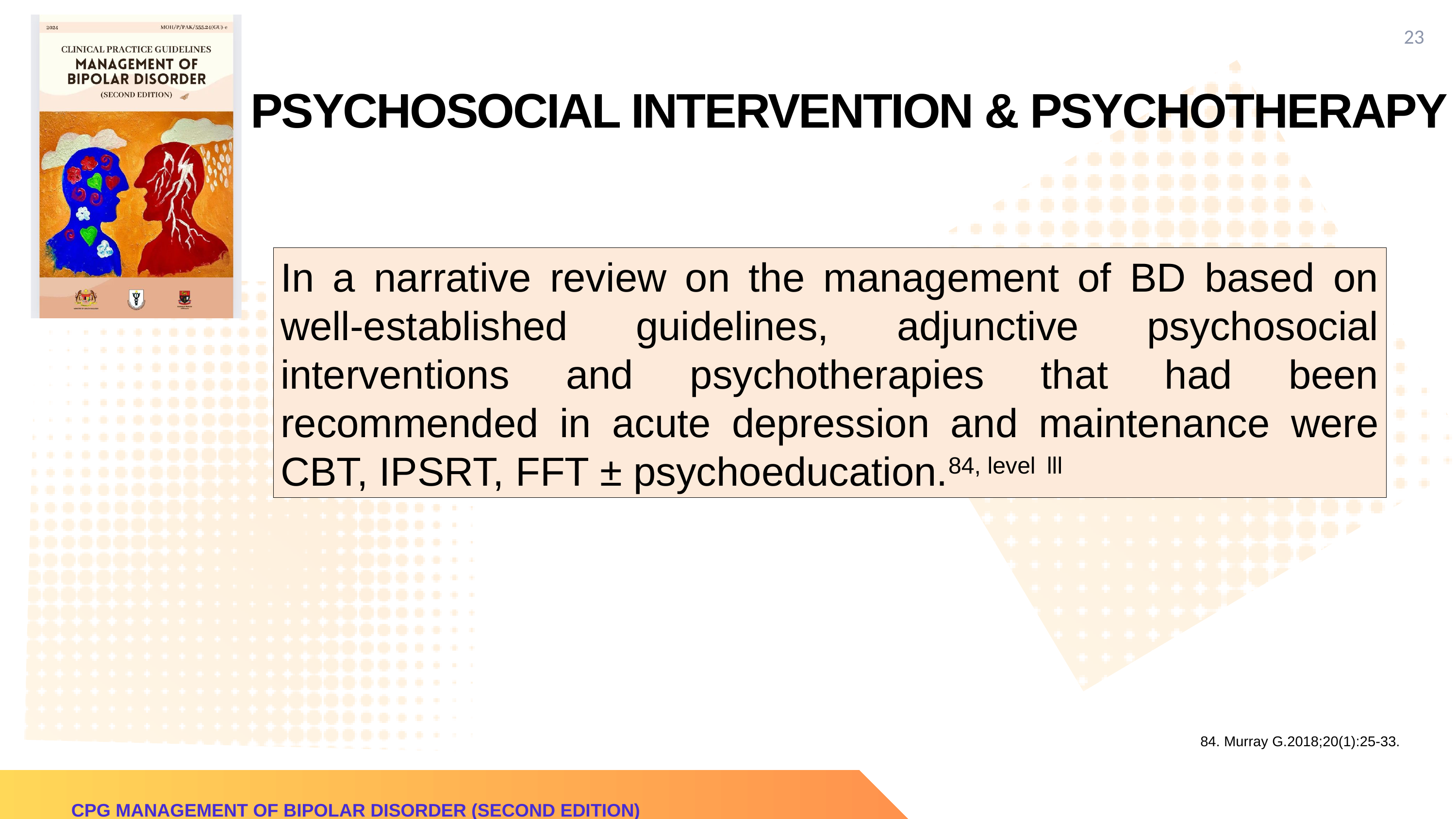

23
PSYCHOSOCIAL INTERVENTION & PSYCHOTHERAPY

In a narrative review on the management of BD based on well-established guidelines, adjunctive psychosocial interventions and psychotherapies that had been recommended in acute depression and maintenance were CBT, IPSRT, FFT ± psychoeducation.84, level lll

84. Murray G.2018;20(1):25-33.

CPG MANAGEMENT OF BIPOLAR DISORDER (SECOND EDITION)